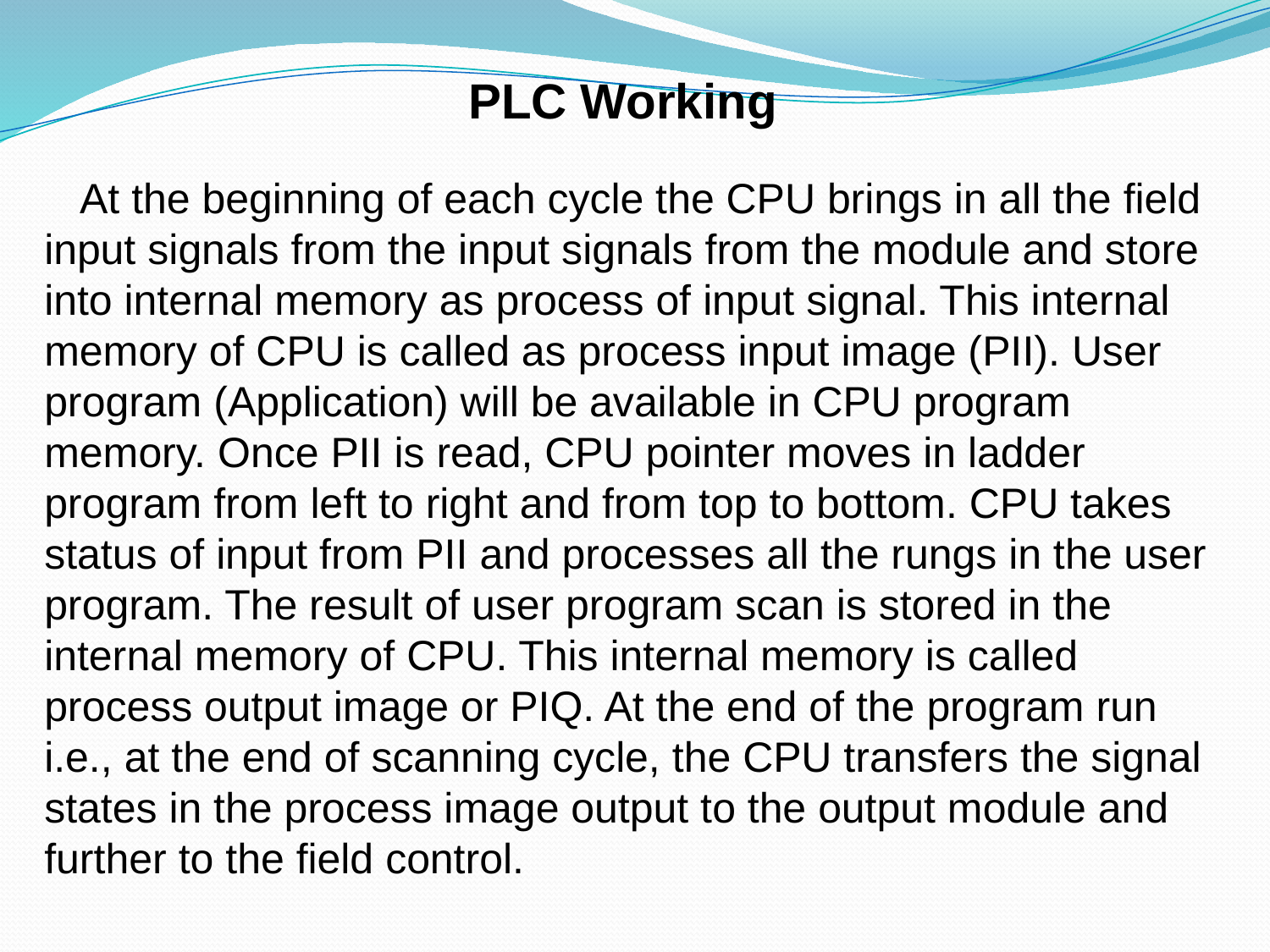

PLC Working

   At the beginning of each cycle the CPU brings in all the field input signals from the input signals from the module and store into internal memory as process of input signal. This internal memory of CPU is called as process input image (PII). User program (Application) will be available in CPU program memory. Once PII is read, CPU pointer moves in ladder program from left to right and from top to bottom. CPU takes status of input from PII and processes all the rungs in the user program. The result of user program scan is stored in the internal memory of CPU. This internal memory is called process output image or PIQ. At the end of the program run i.e., at the end of scanning cycle, the CPU transfers the signal states in the process image output to the output module and further to the field control.